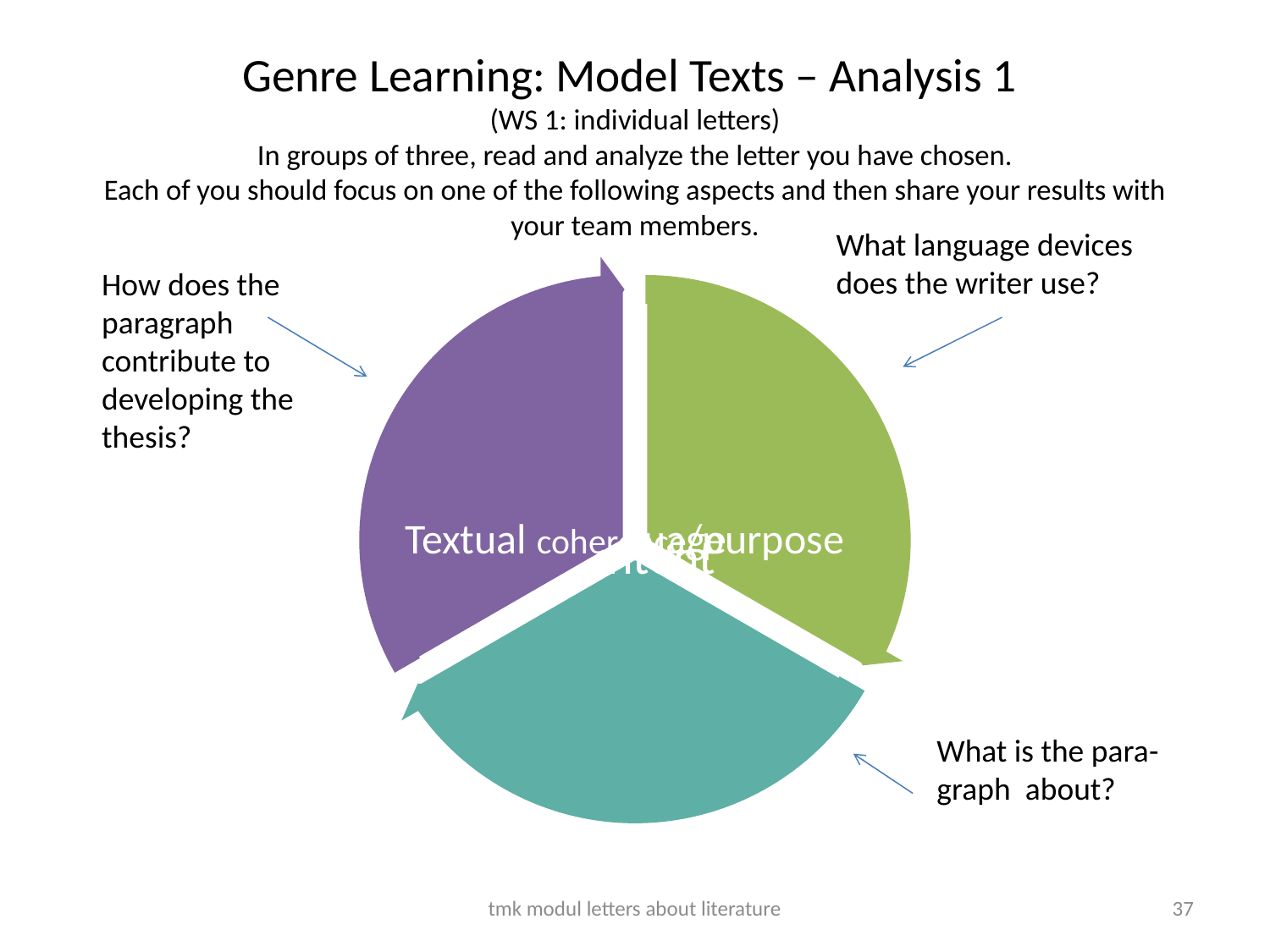

# Genre Learning: Model Texts – Analysis 1 (WS 1: individual letters) In groups of three, read and analyze the letter you have chosen. Each of you should focus on one of the following aspects and then share your results with your team members.
What language devices does the writer use?

Language
Content
Textual coherence/purpose
How does the paragraph contribute to developing the thesis?

What is the para-
graph  about?
tmk modul letters about literature
37